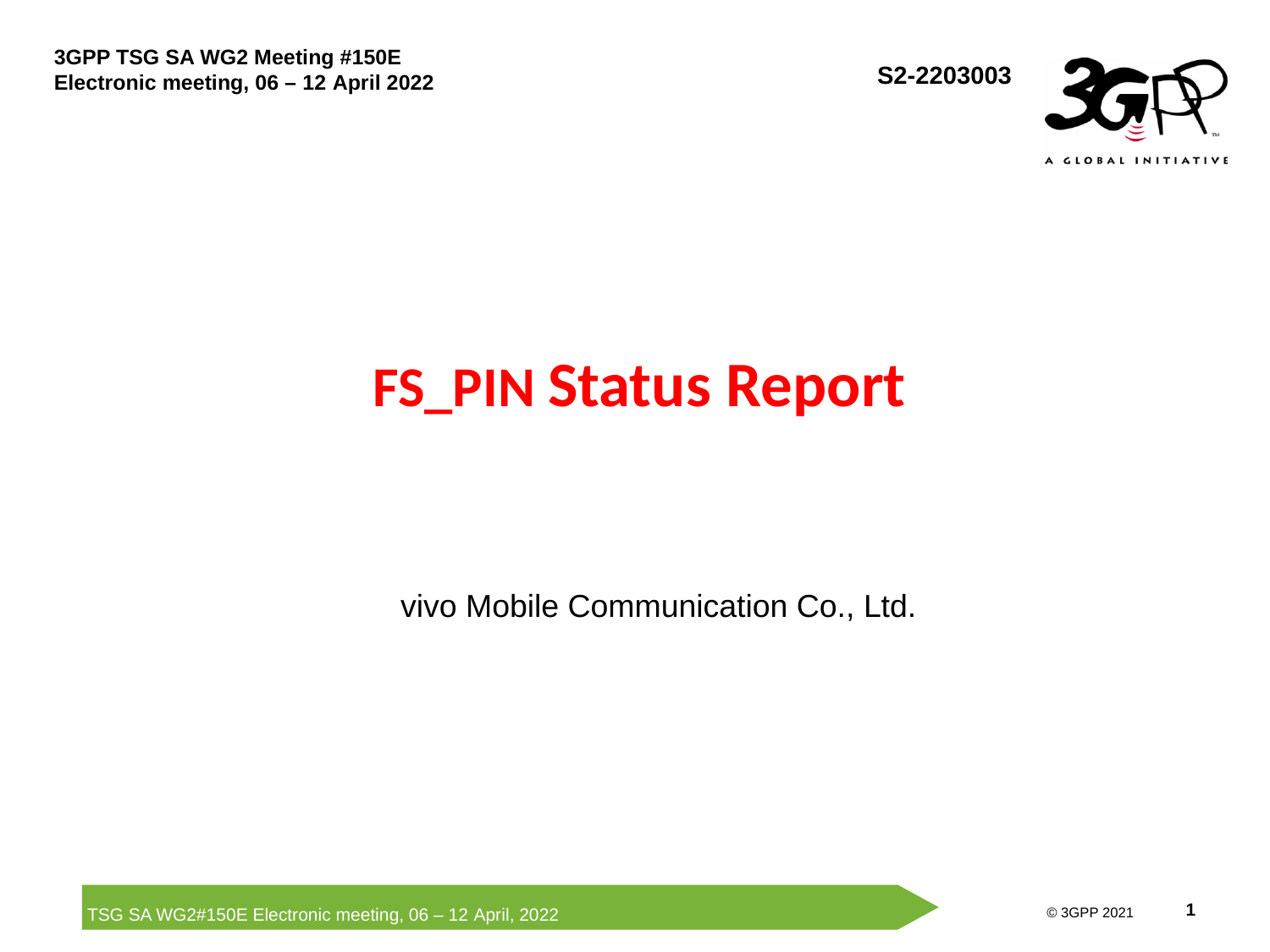

S2-2203003
# FS_PIN Status Report
vivo Mobile Communication Co., Ltd.